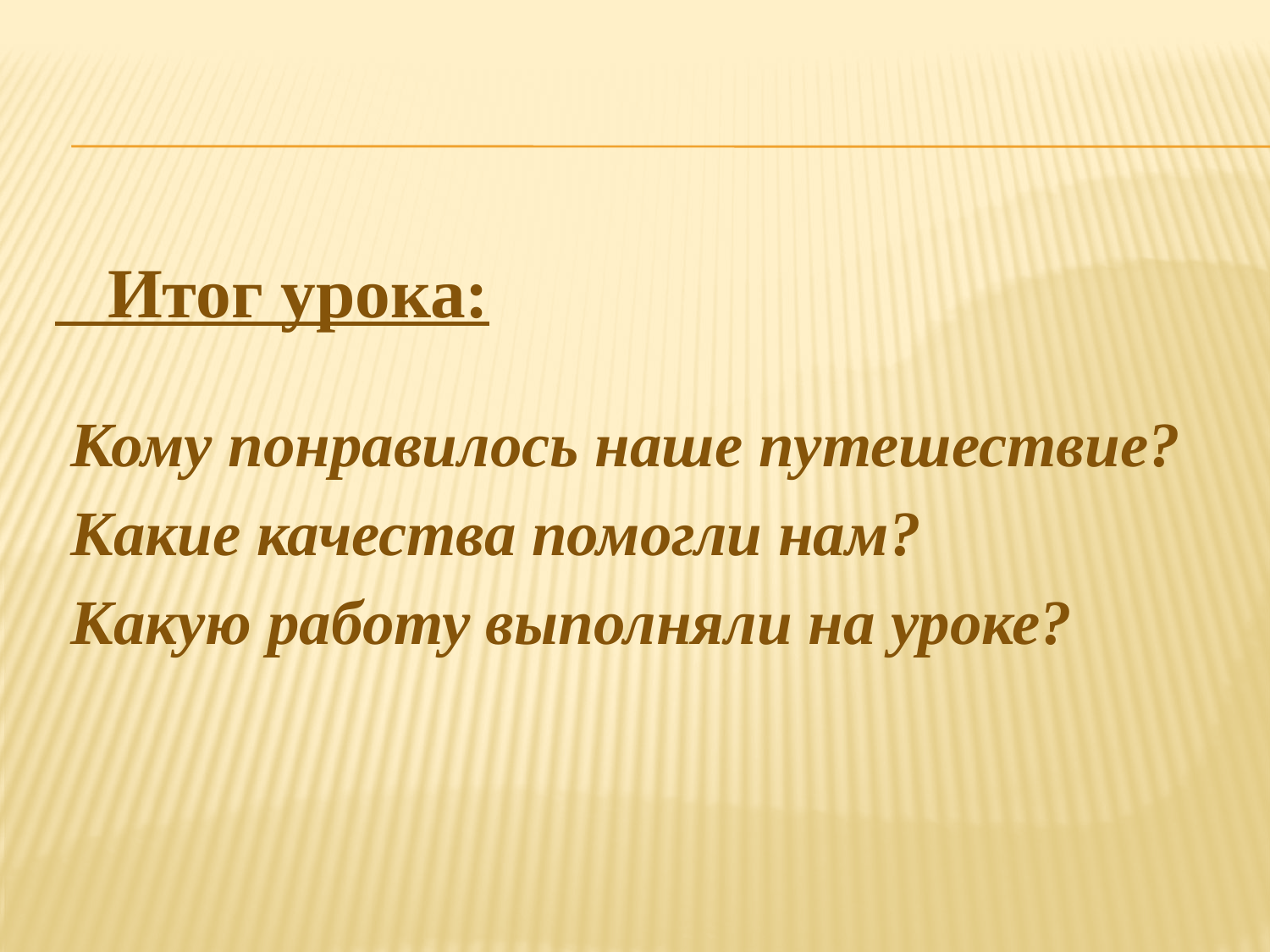

# Итог урока:
 Кому понравилось наше путешествие?
 Какие качества помогли нам?
 Какую работу выполняли на уроке?